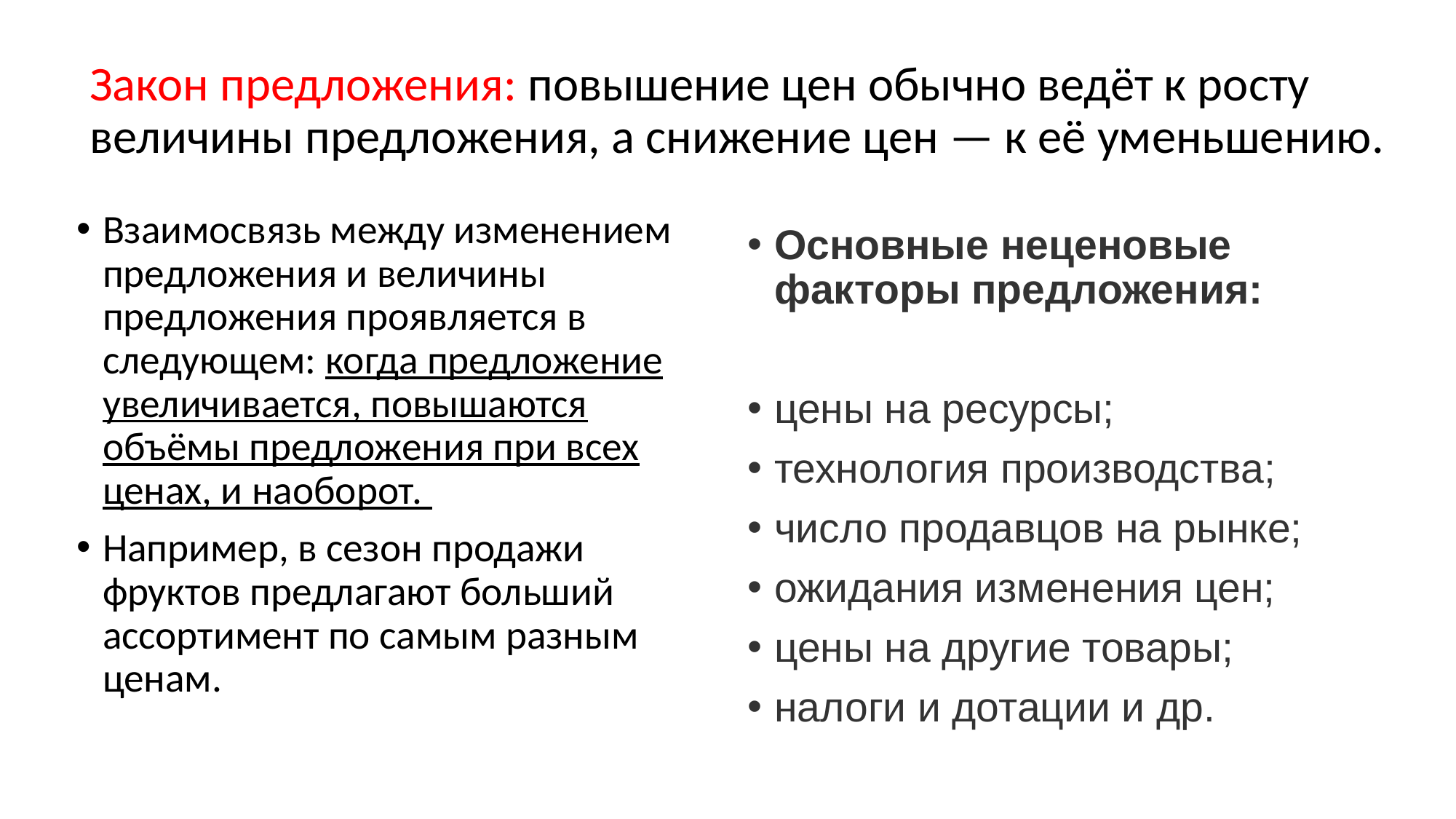

# Закон предложения: повышение цен обычно ведёт к росту величины предложения, а снижение цен — к её уменьшению.
Взаимосвязь между изменением предложения и величины предложения проявляется в следующем: когда предложение увеличивается, повышаются объёмы предложения при всех ценах, и наоборот.
Например, в сезон продажи фруктов предлагают больший ассортимент по самым разным ценам.
Основные неценовые факторы предложения:

цены на ресурсы;
технология производства;
число продавцов на рынке;
ожидания изменения цен;
цены на другие товары;
налоги и дотации и др.